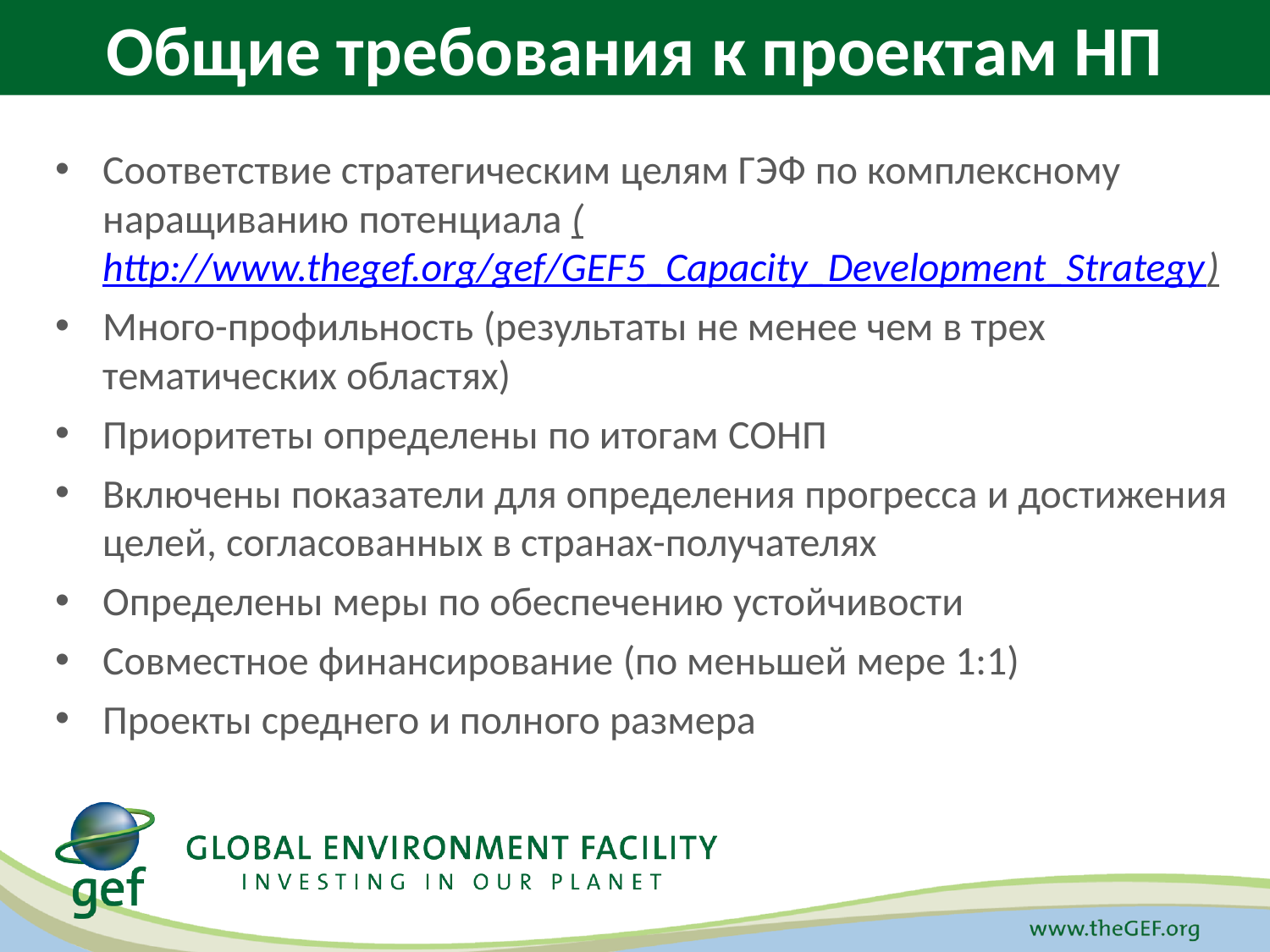

Общие требования к проектам НП
Соответствие стратегическим целям ГЭФ по комплексному наращиванию потенциала (http://www.thegef.org/gef/GEF5_Capacity_Development_Strategy)
Много-профильность (результаты не менее чем в трех тематических областях)
Приоритеты определены по итогам СОНП
Включены показатели для определения прогресса и достижения целей, согласованных в странах-получателях
Определены меры по обеспечению устойчивости
Совместное финансирование (по меньшей мере 1:1)
Проекты среднего и полного размера